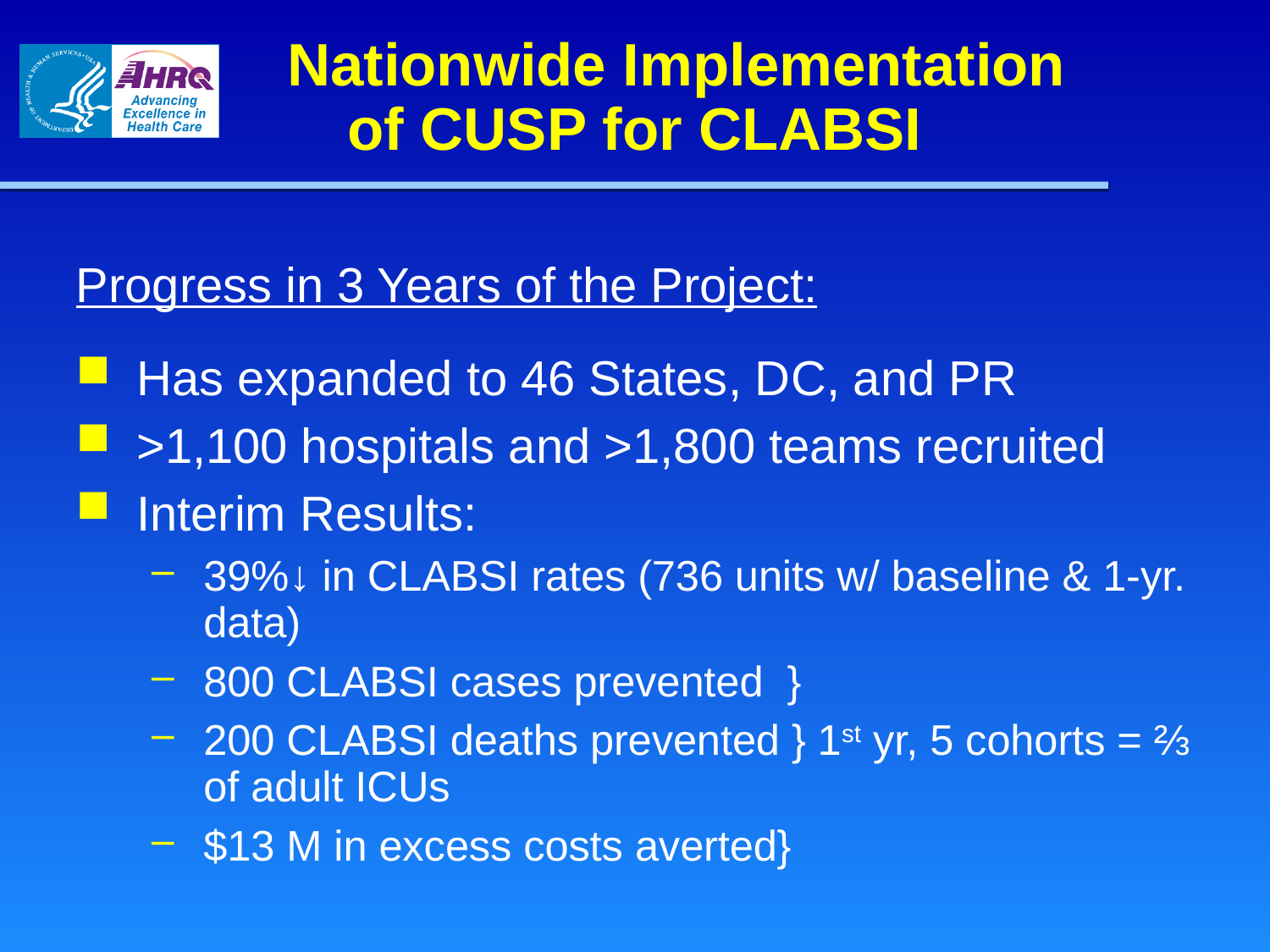

# Nationwide Implementation of CUSP for CLABSI
Progress in 3 Years of the Project:

Has expanded to 46 States, DC, and PR
>1,100 hospitals and >1,800 teams recruited
Interim Results:
39%↓ in CLABSI rates (736 units w/ baseline & 1-yr. data)
800 CLABSI cases prevented  }
200 CLABSI deaths prevented } 1st yr, 5 cohorts = ⅔ of adult ICUs
$13 M in excess costs averted}